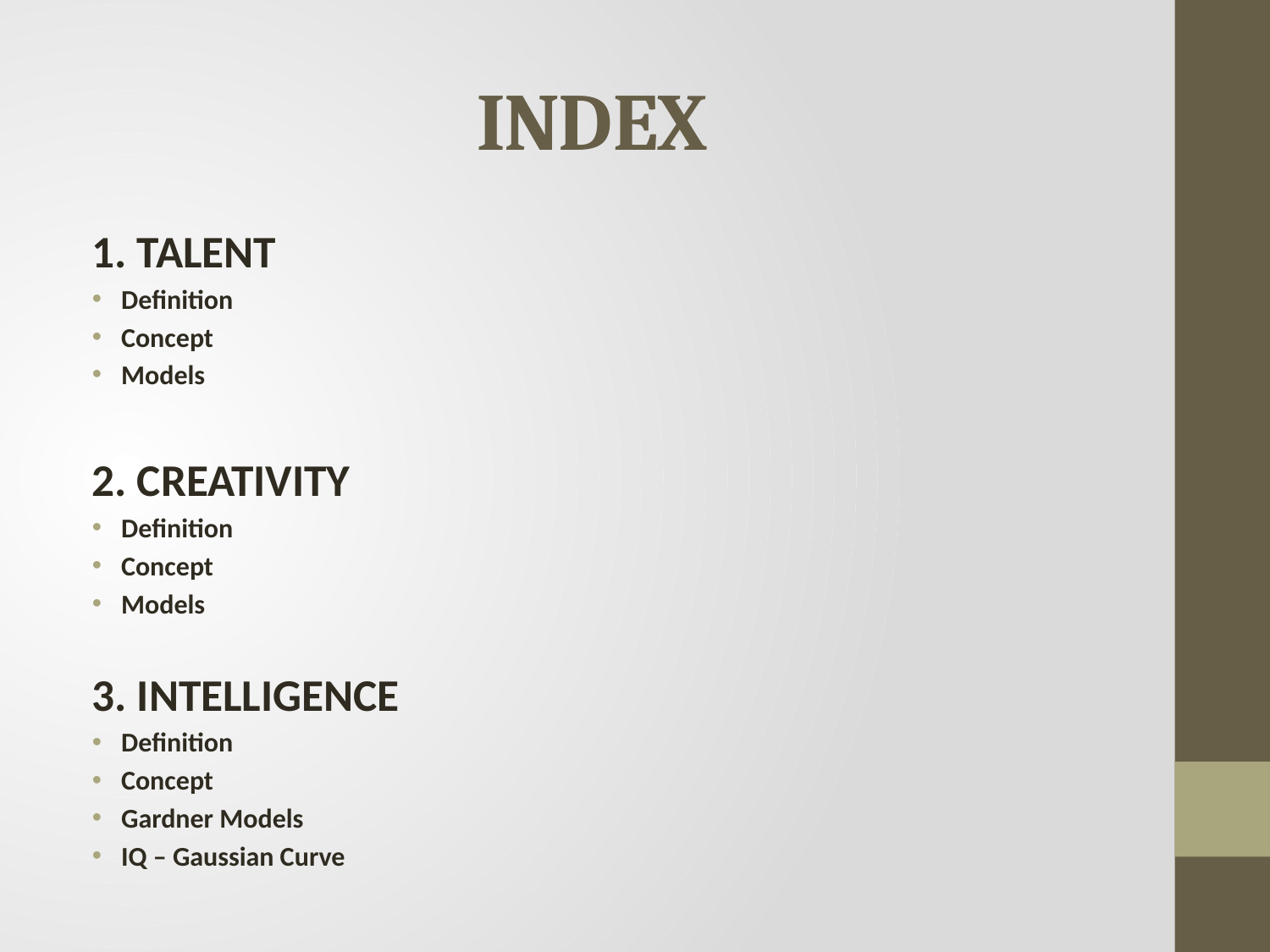

# INDEX
1. TALENT
Definition
Concept
Models

2. CREATIVITY
Definition
Concept
Models

3. INTELLIGENCE
Definition
Concept
Gardner Models
IQ – Gaussian Curve